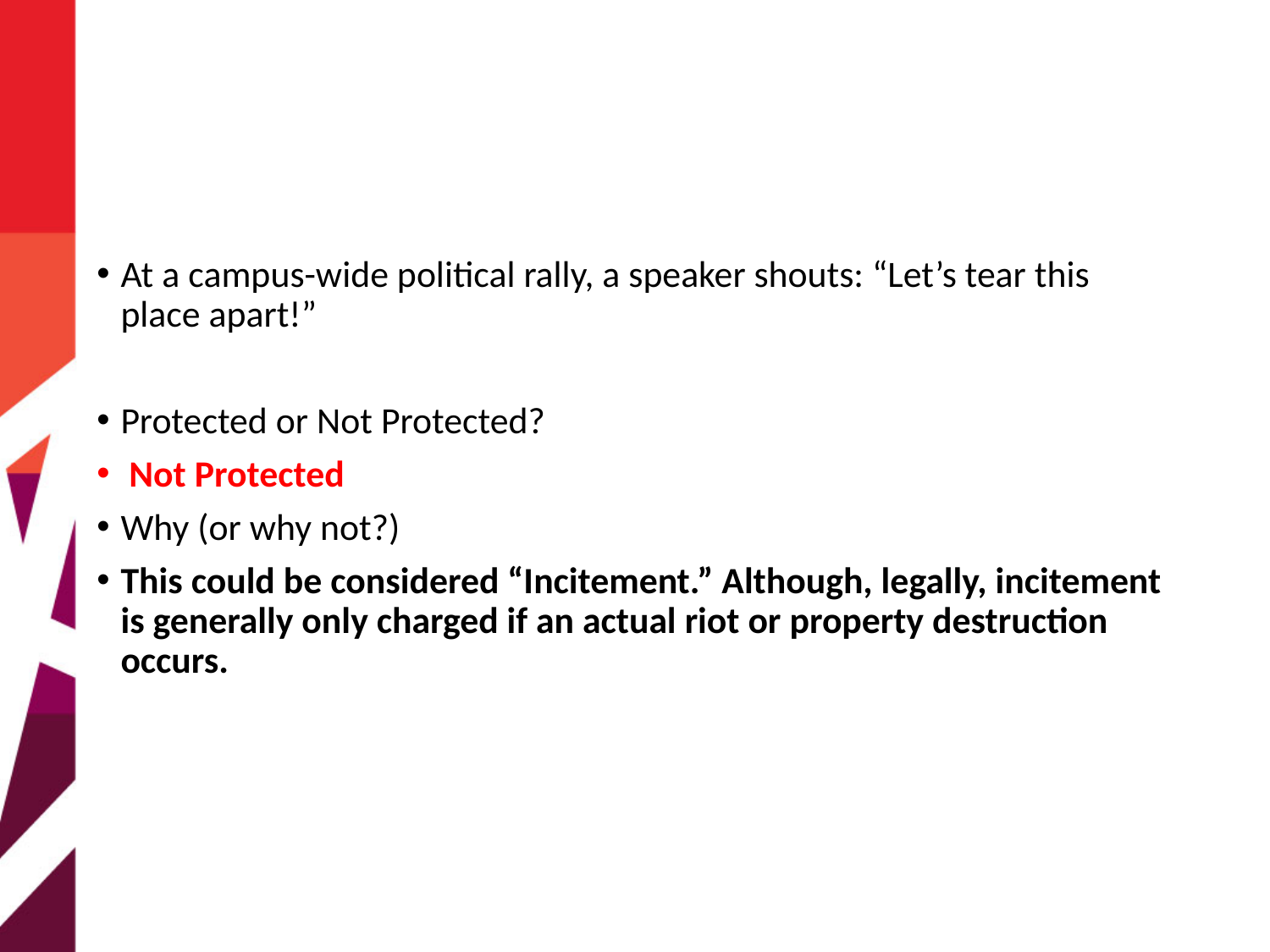

At a campus-wide political rally, a speaker shouts: “Let’s tear this place apart!”

Protected or Not Protected?
 Not Protected
Why (or why not?)
This could be considered “Incitement.” Although, legally, incitement is generally only charged if an actual riot or property destruction occurs.